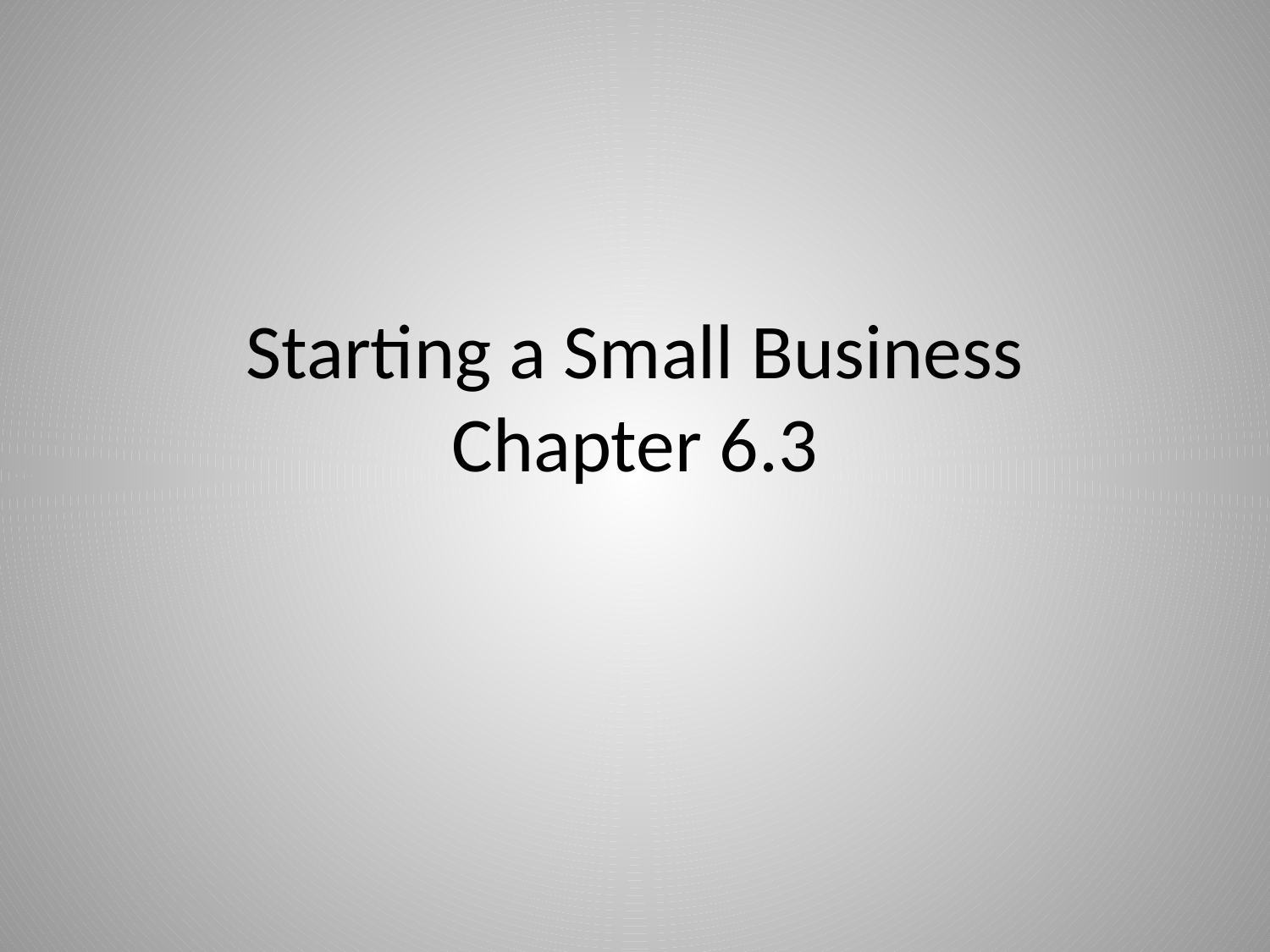

# Starting a Small Business Chapter 6.3